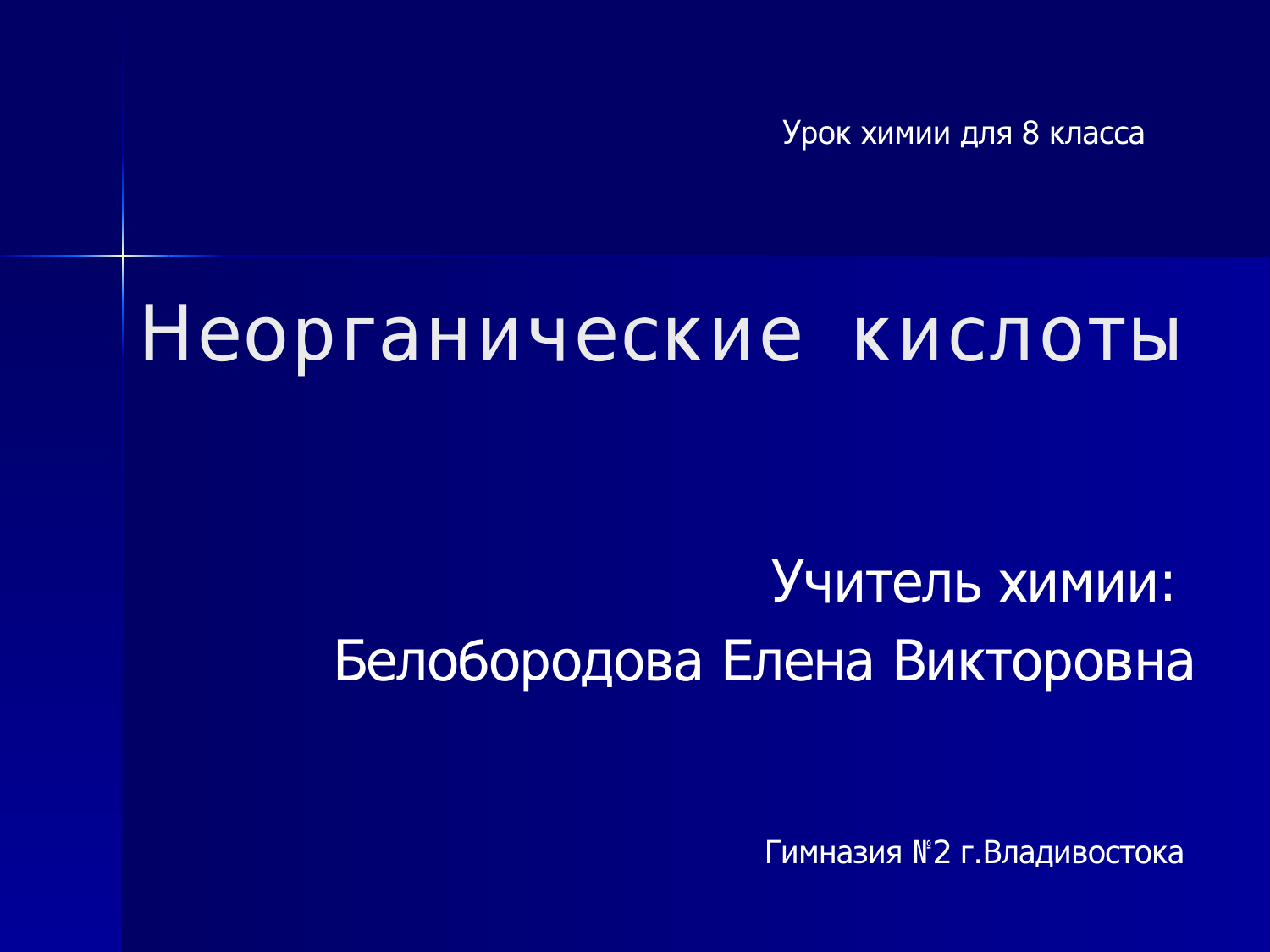

Урок химии для 8 класса
# Неорганические  кислоты
Учитель химии:
Белобородова Елена Викторовна
Гимназия №2 г.Владивостока